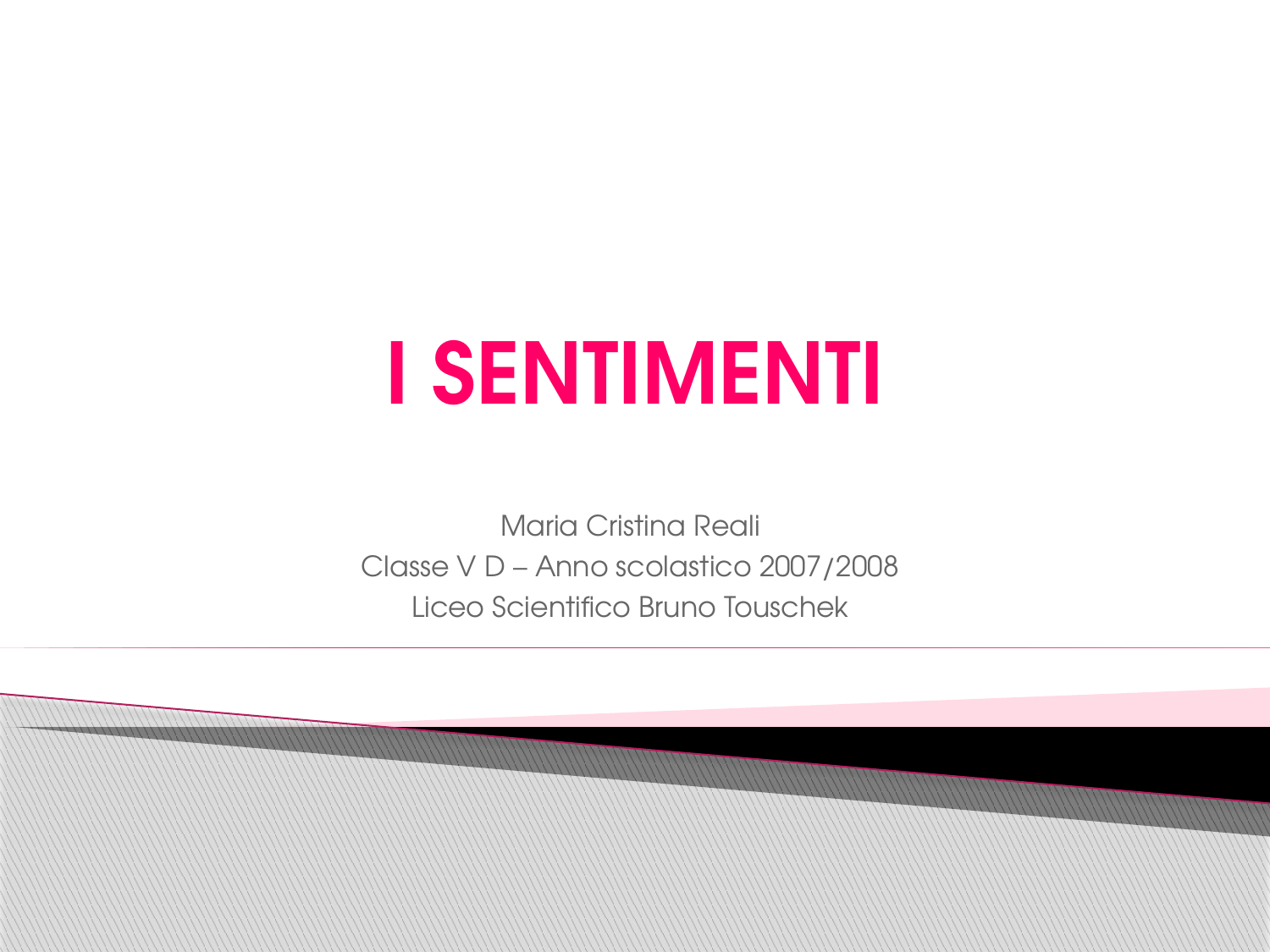

# I SENTIMENTI
Maria Cristina Reali
Classe V D – Anno scolastico 2007/2008
Liceo Scientifico Bruno Touschek